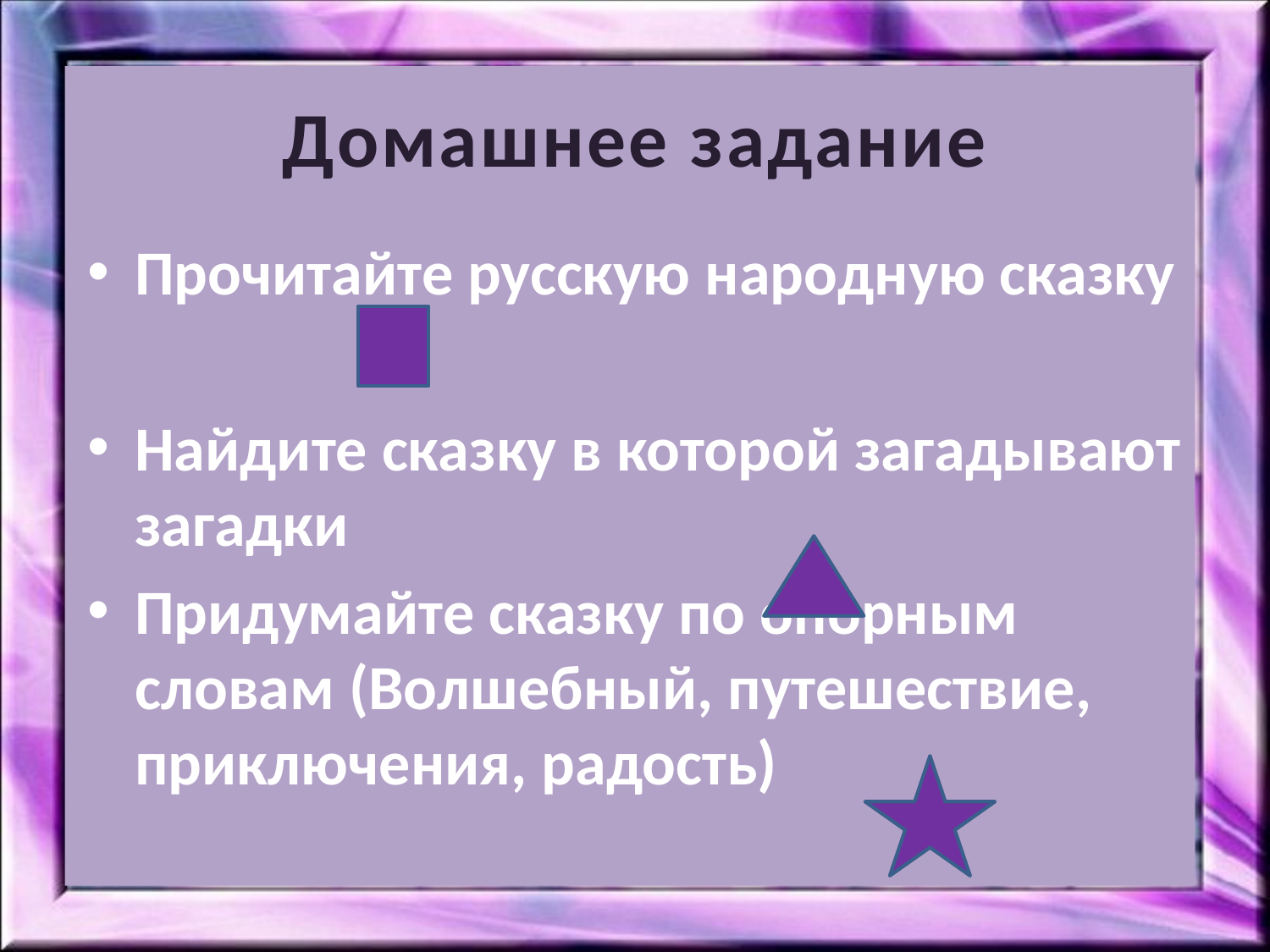

# Домашнее задание
Прочитайте русскую народную сказку

Найдите сказку в которой загадывают загадки
Придумайте сказку по опорным словам (Волшебный, путешествие, приключения, радость)